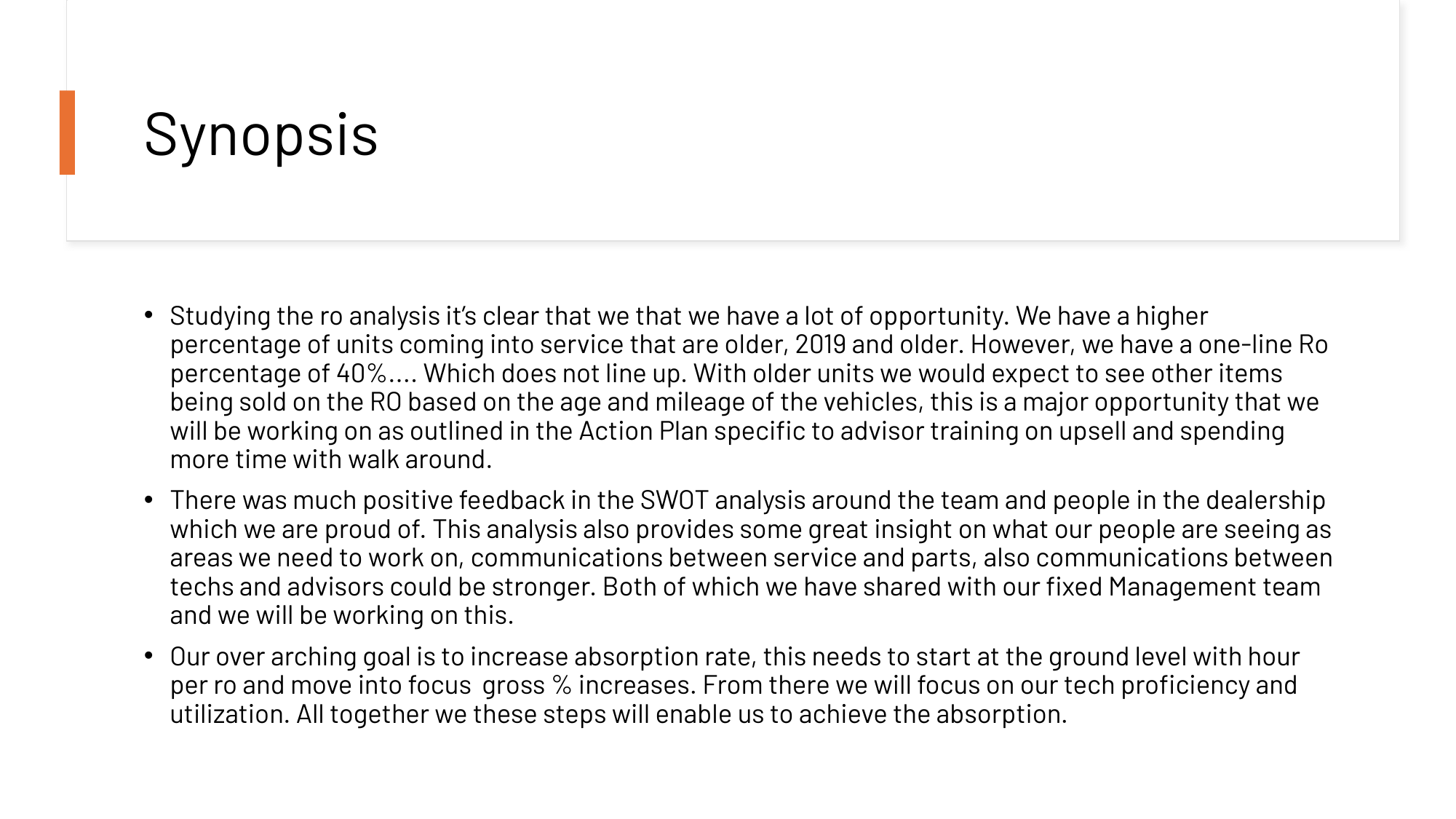

# Synopsis

Studying the ro analysis it’s clear that we that we have a lot of opportunity. We have a higher percentage of units coming into service that are older, 2019 and older. However, we have a one-line Ro percentage of 40%.... Which does not line up. With older units we would expect to see other items being sold on the RO based on the age and mileage of the vehicles, this is a major opportunity that we will be working on as outlined in the Action Plan specific to advisor training on upsell and spending more time with walk around.
There was much positive feedback in the SWOT analysis around the team and people in the dealership which we are proud of. This analysis also provides some great insight on what our people are seeing as areas we need to work on, communications between service and parts, also communications between techs and advisors could be stronger. Both of which we have shared with our fixed Management team and we will be working on this.
Our over arching goal is to increase absorption rate, this needs to start at the ground level with hour per ro and move into focus  gross % increases. From there we will focus on our tech proficiency and utilization. All together we these steps will enable us to achieve the absorption.